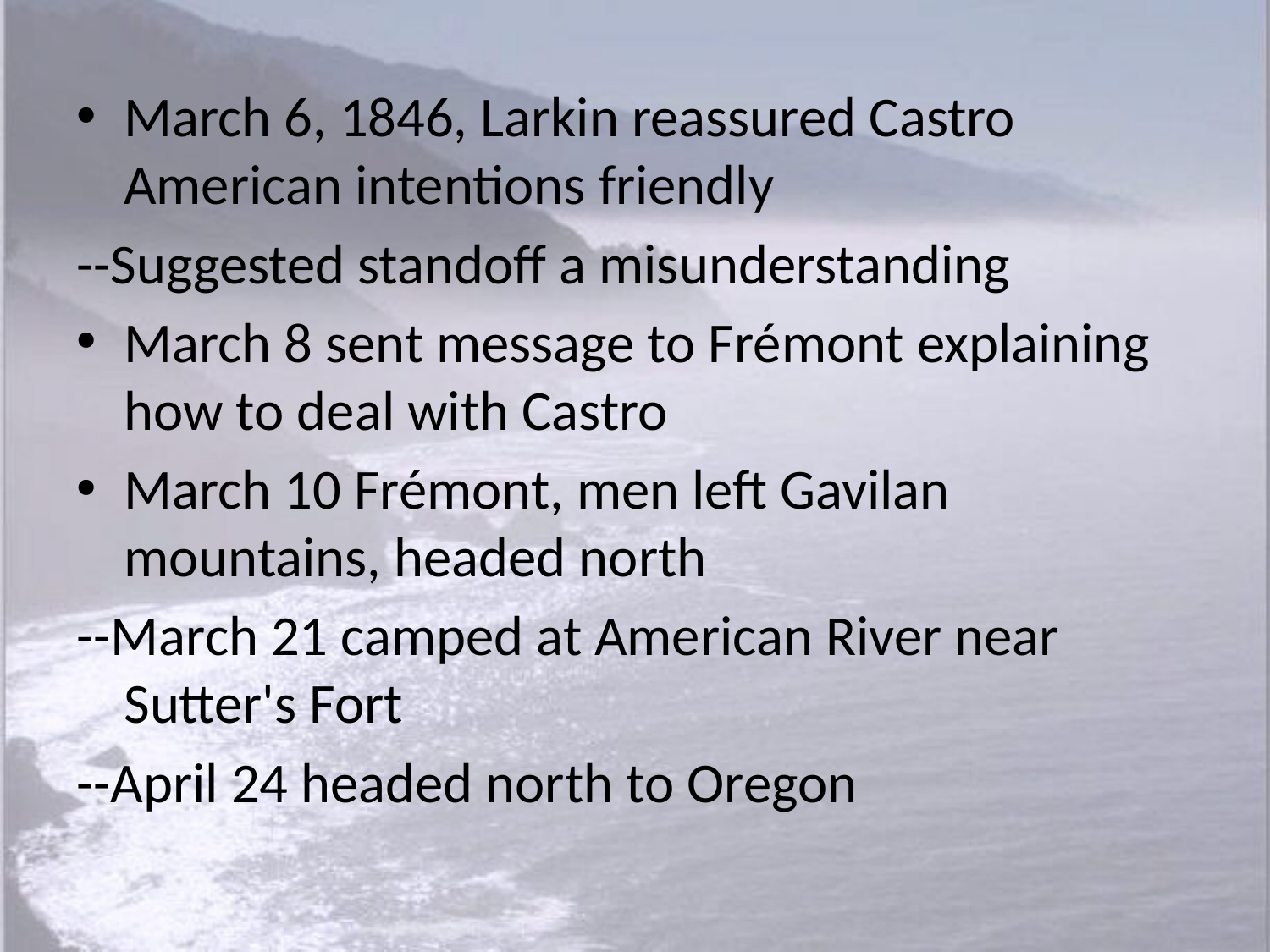

March 6, 1846, Larkin reassured Castro American intentions friendly
--Suggested standoff a misunderstanding
March 8 sent message to Frémont explaining how to deal with Castro
March 10 Frémont, men left Gavilan mountains, headed north
--March 21 camped at American River near Sutter's Fort
--April 24 headed north to Oregon